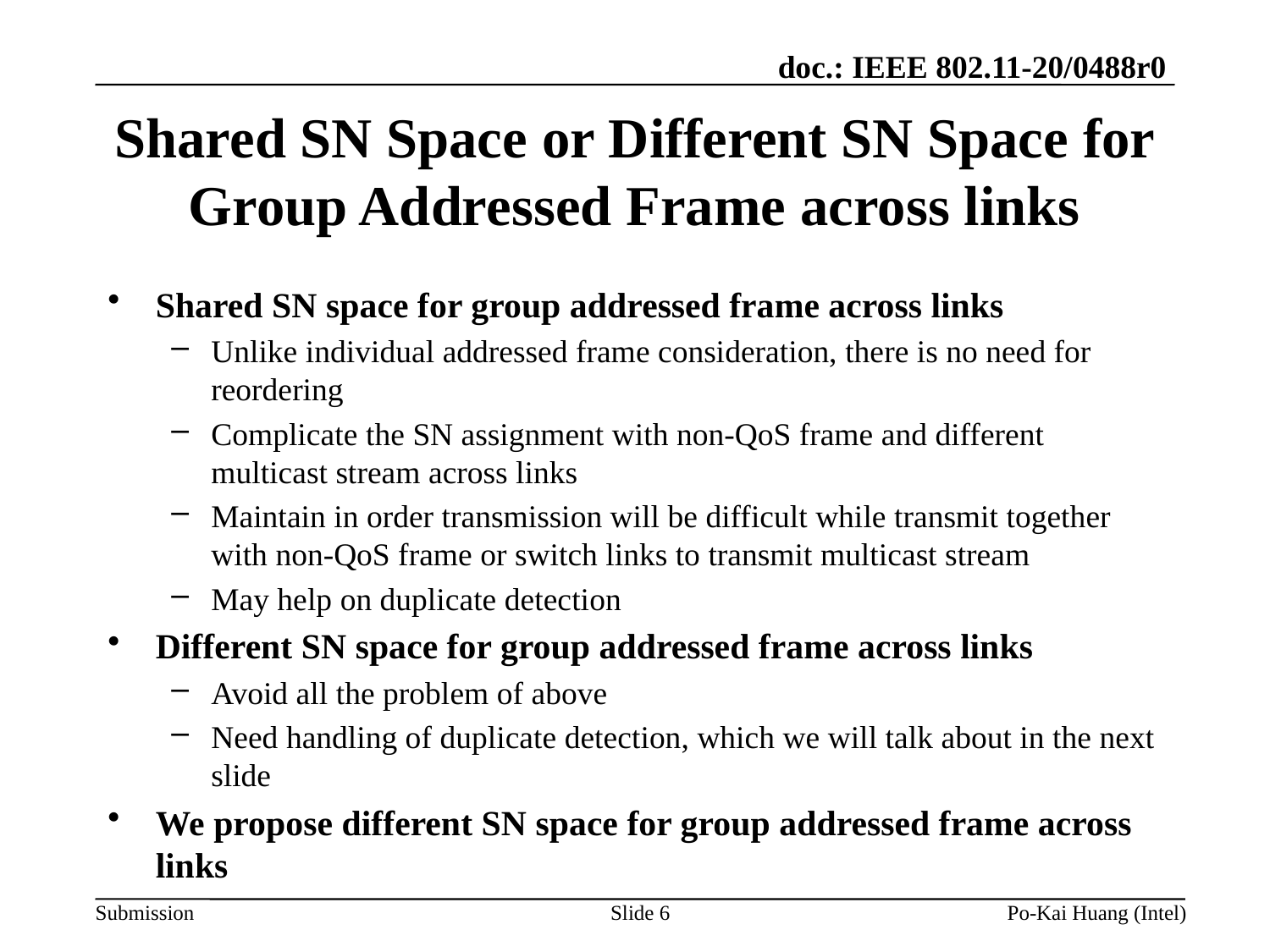

# Shared SN Space or Different SN Space for Group Addressed Frame across links
Shared SN space for group addressed frame across links
Unlike individual addressed frame consideration, there is no need for reordering
Complicate the SN assignment with non-QoS frame and different multicast stream across links
Maintain in order transmission will be difficult while transmit together with non-QoS frame or switch links to transmit multicast stream
May help on duplicate detection
Different SN space for group addressed frame across links
Avoid all the problem of above
Need handling of duplicate detection, which we will talk about in the next slide
We propose different SN space for group addressed frame across links

Slide 6
Po-Kai Huang (Intel)